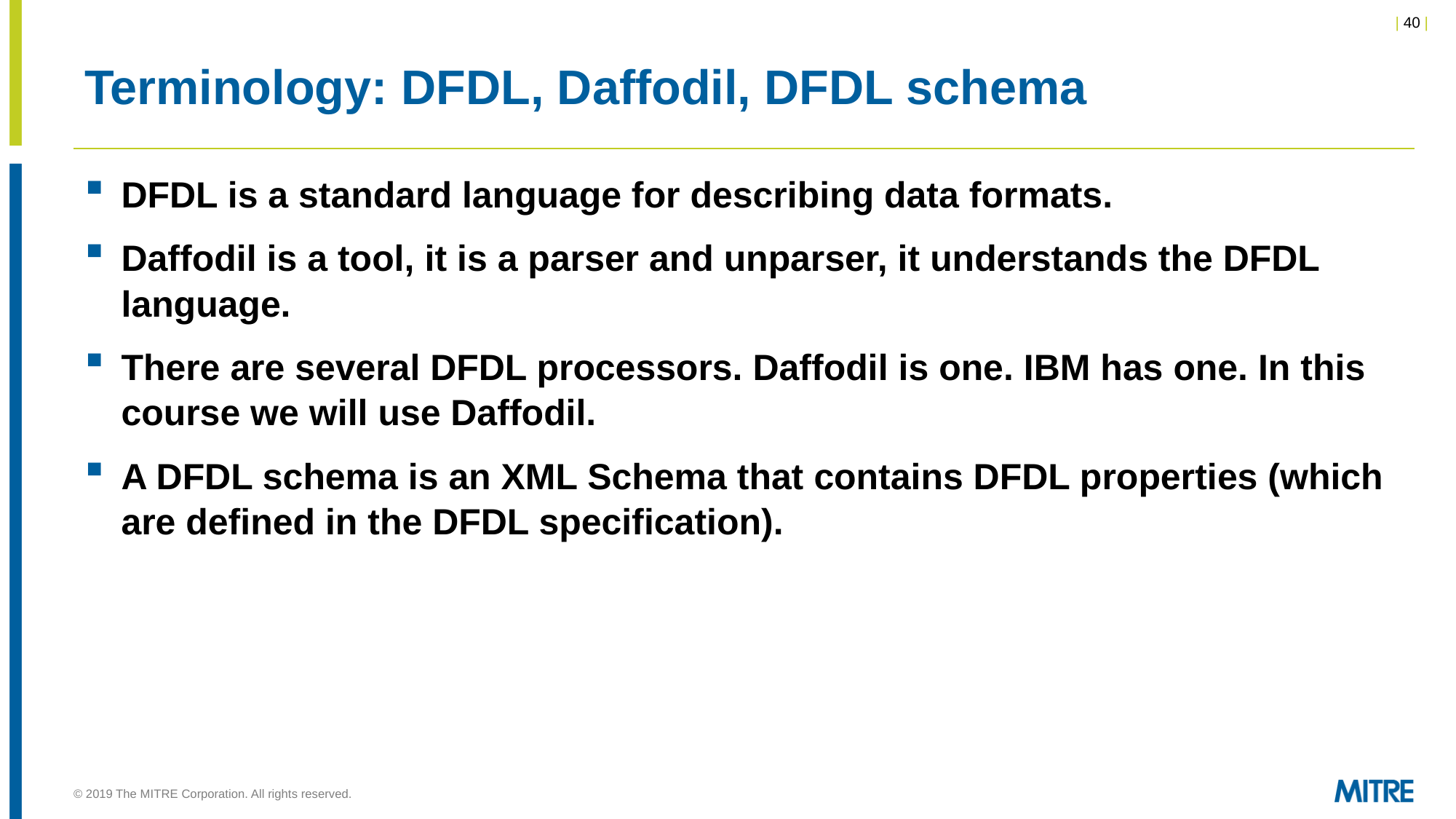

# Terminology: DFDL, Daffodil, DFDL schema
DFDL is a standard language for describing data formats.
Daffodil is a tool, it is a parser and unparser, it understands the DFDL language.
There are several DFDL processors. Daffodil is one. IBM has one. In this course we will use Daffodil.
A DFDL schema is an XML Schema that contains DFDL properties (which are defined in the DFDL specification).
© 2019 The MITRE Corporation. All rights reserved.